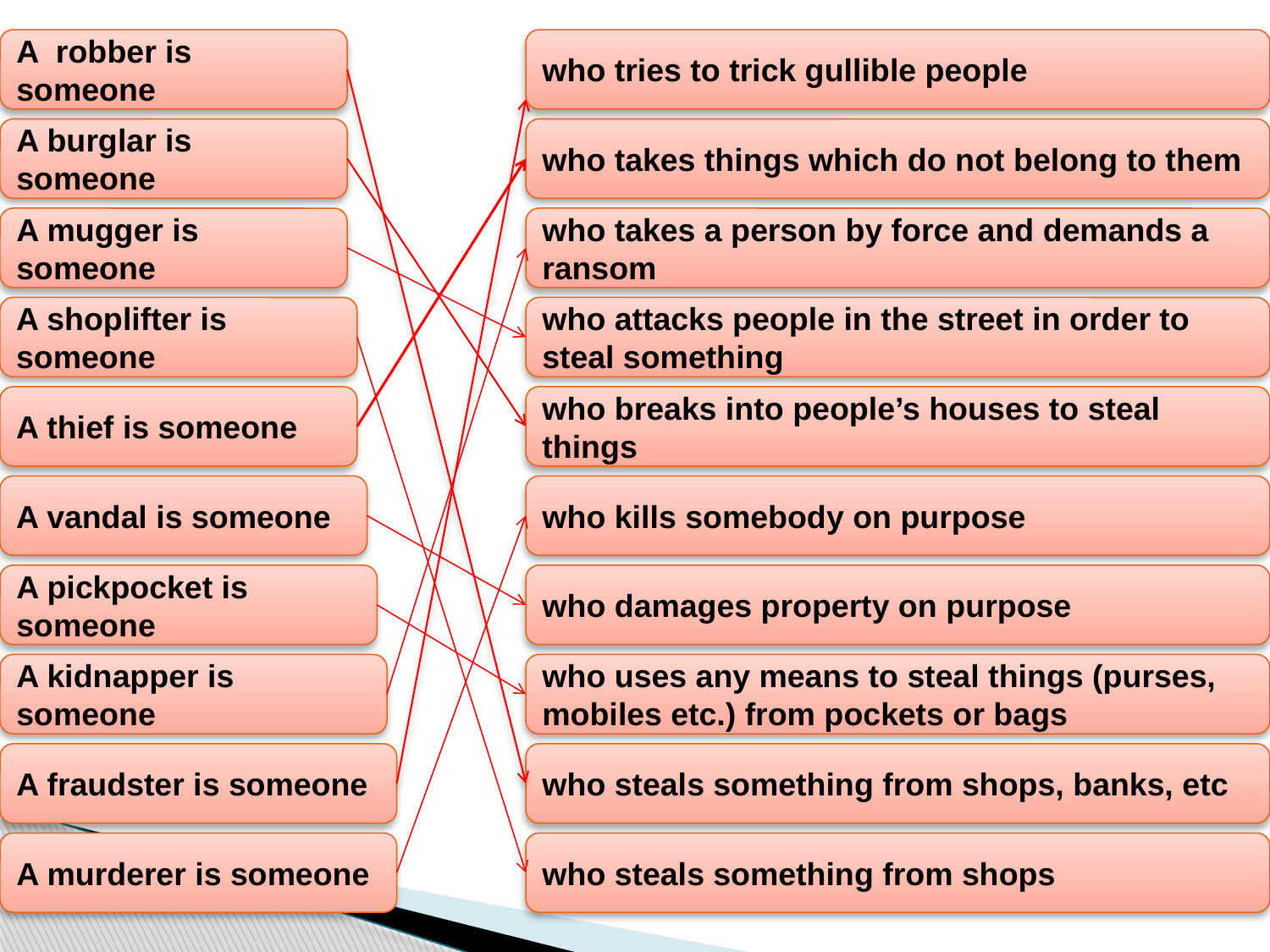

A  robber is someone
who tries to trick gullible people
A burglar is someone
who takes things which do not belong to them
A mugger is someone
who takes a person by force and demands a ransom
A shoplifter is someone
who attacks people in the street in order to steal something
A thief is someone
who breaks into people’s houses to steal things
A vandal is someone
who kills somebody on purpose
A pickpocket is someone
who damages property on purpose
A kidnapper is someone
who uses any means to steal things (purses, mobiles etc.) from pockets or bags
A fraudster is someone
who steals something from shops, banks, etc
A murderer is someone
who steals something from shops